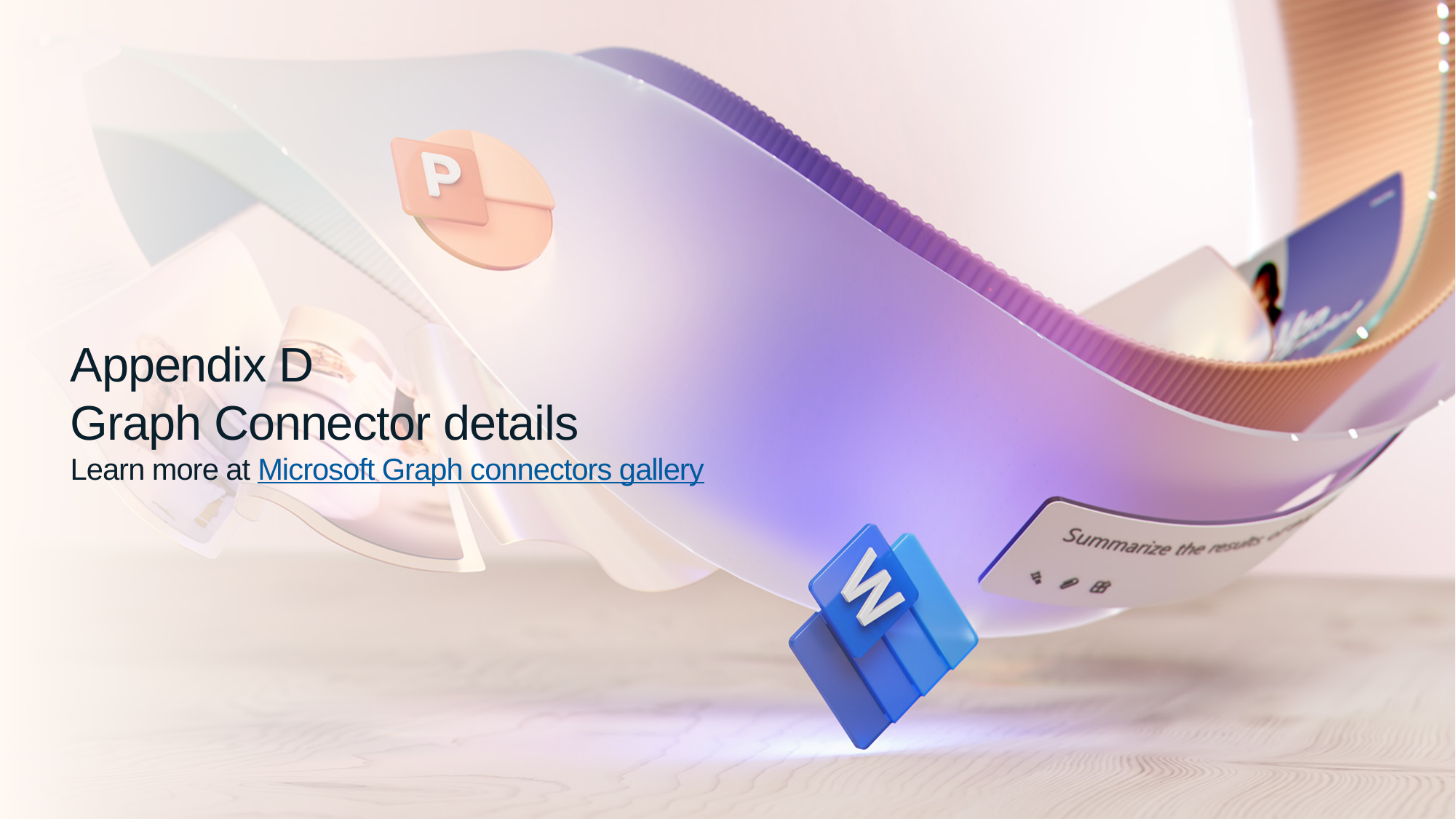

# Appendix D Graph Connector details Learn more at Microsoft Graph connectors gallery